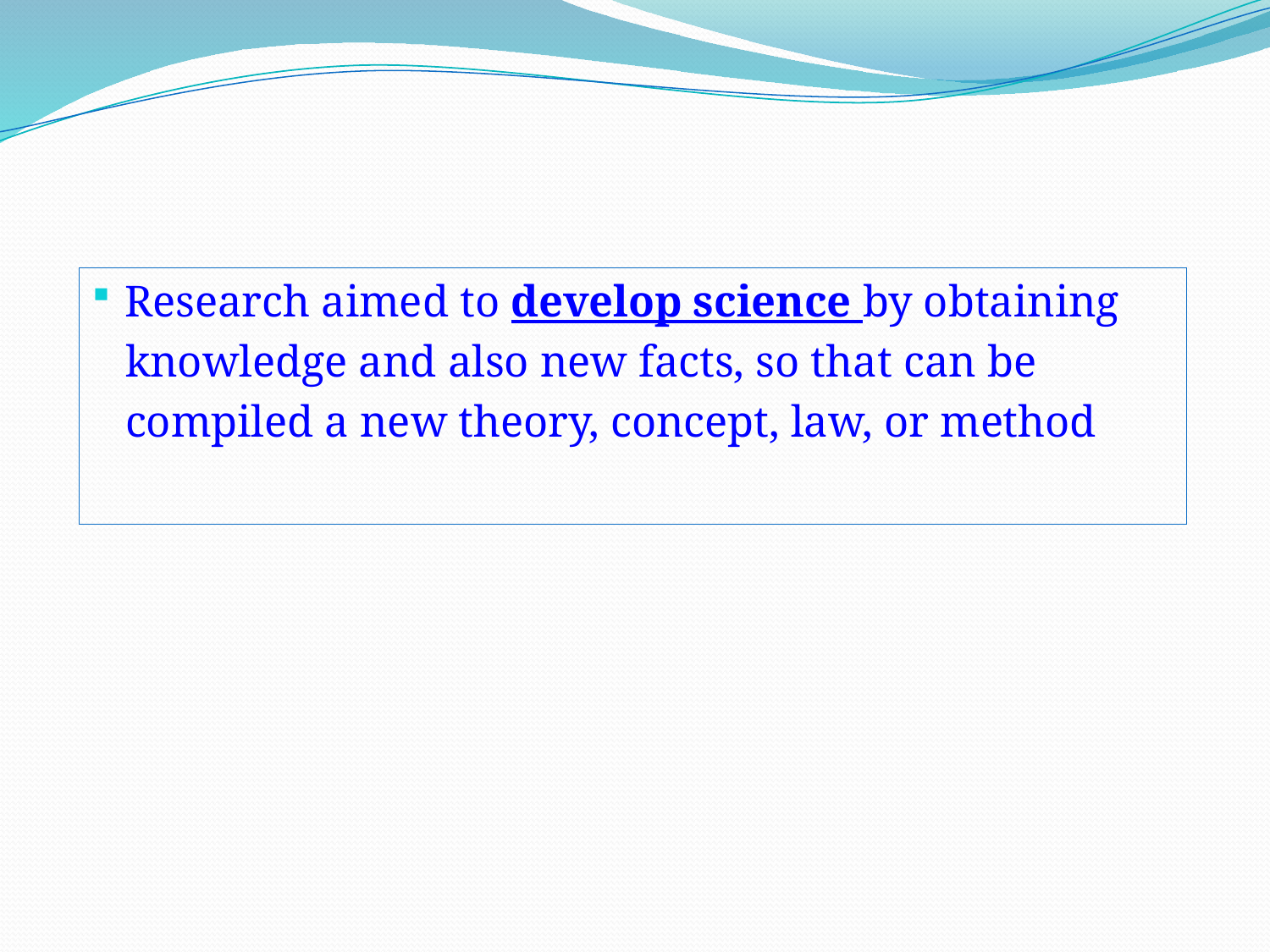

Research aimed to develop science by obtaining
   knowledge and also new facts, so that can be
   compiled a new theory, concept, law, or method